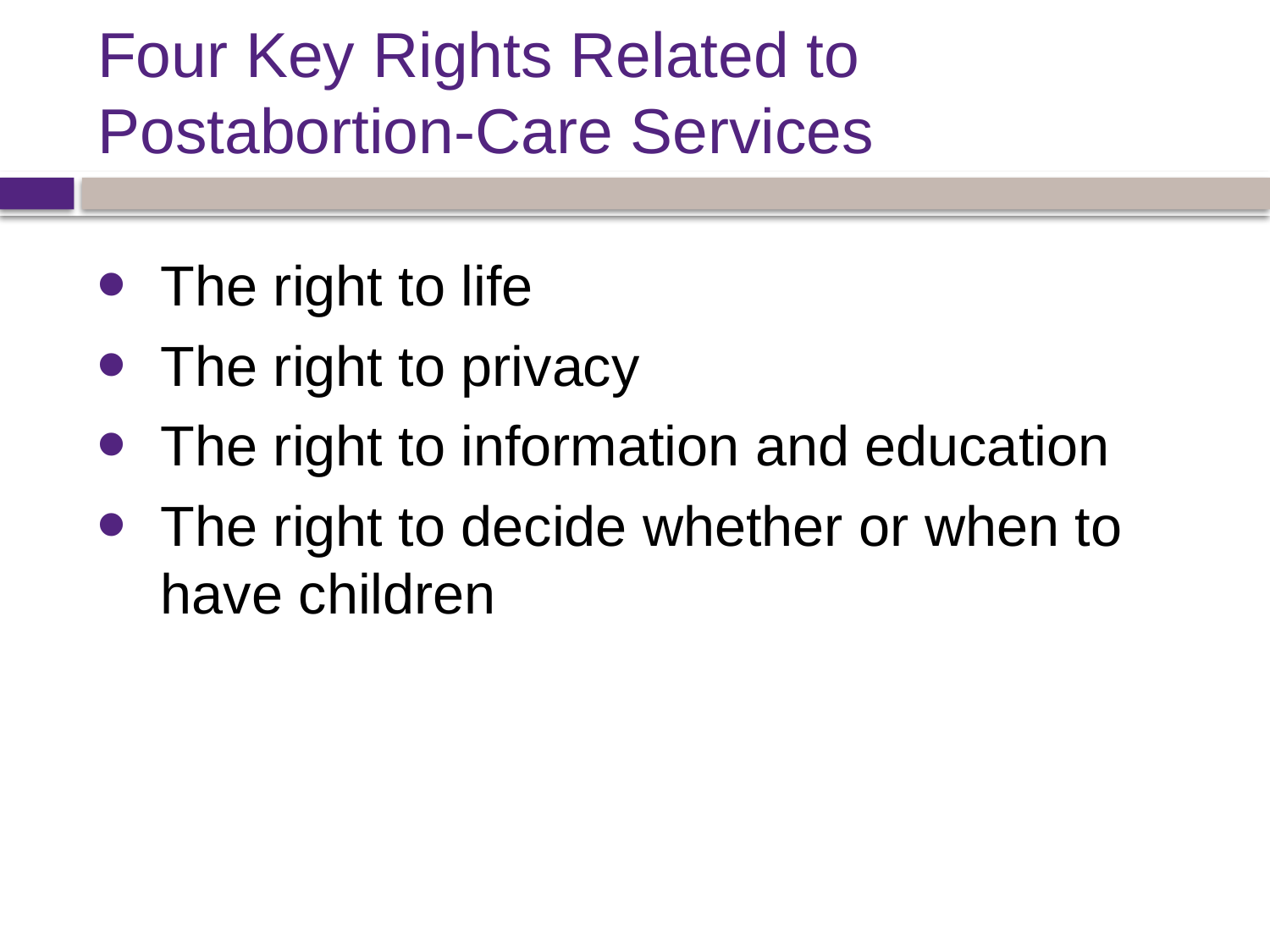

# Four Key Rights Related to Postabortion-Care Services
The right to life
The right to privacy
The right to information and education
The right to decide whether or when to have children